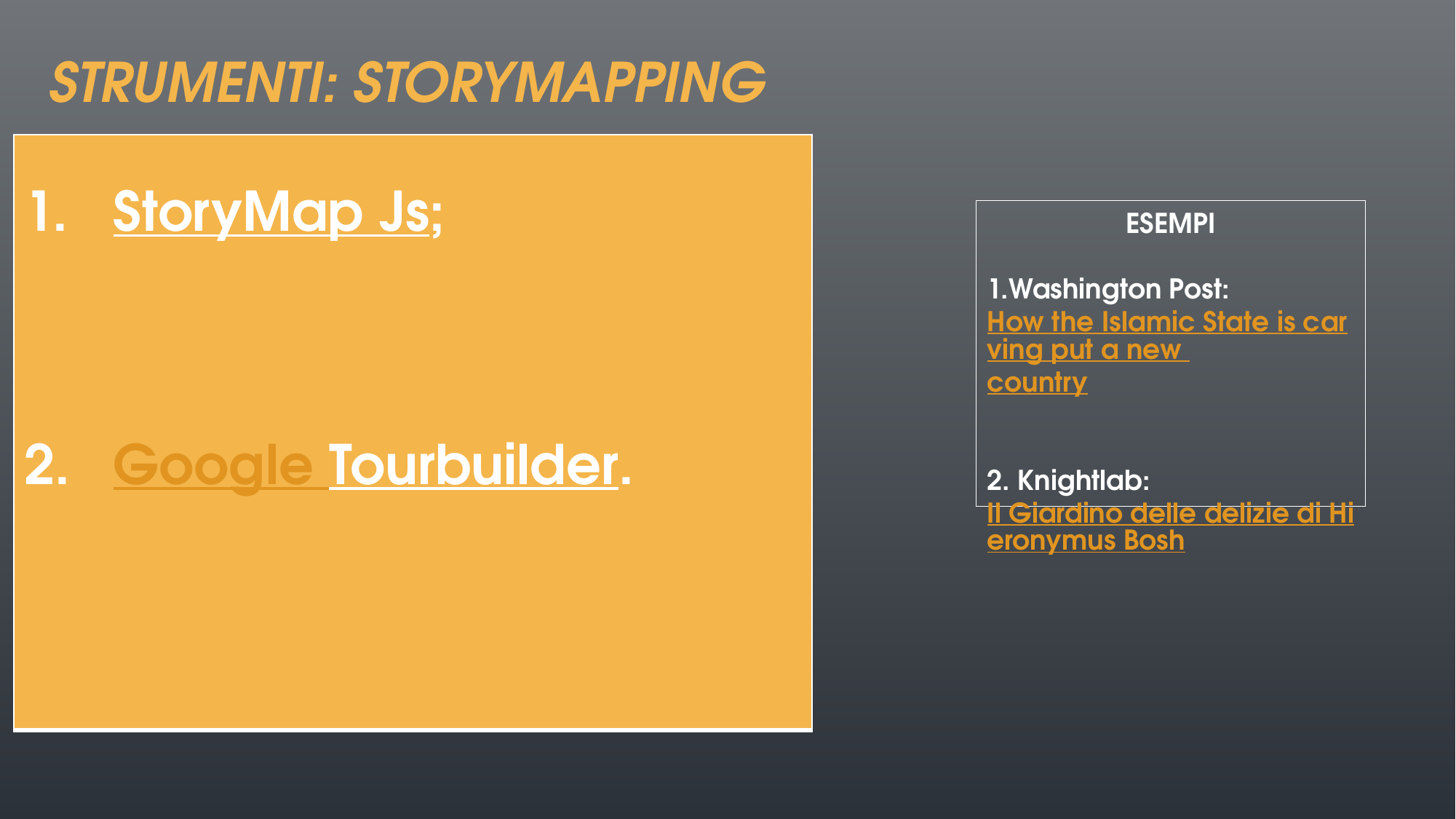

# Strumenti: storymapping
| StoryMap Js; Google Tourbuilder. |
| --- |
ESEMPI

Washington Post: How the Islamic State is carving put a new country

2. Knightlab: Il Giardino delle delizie di Hieronymus Bosh